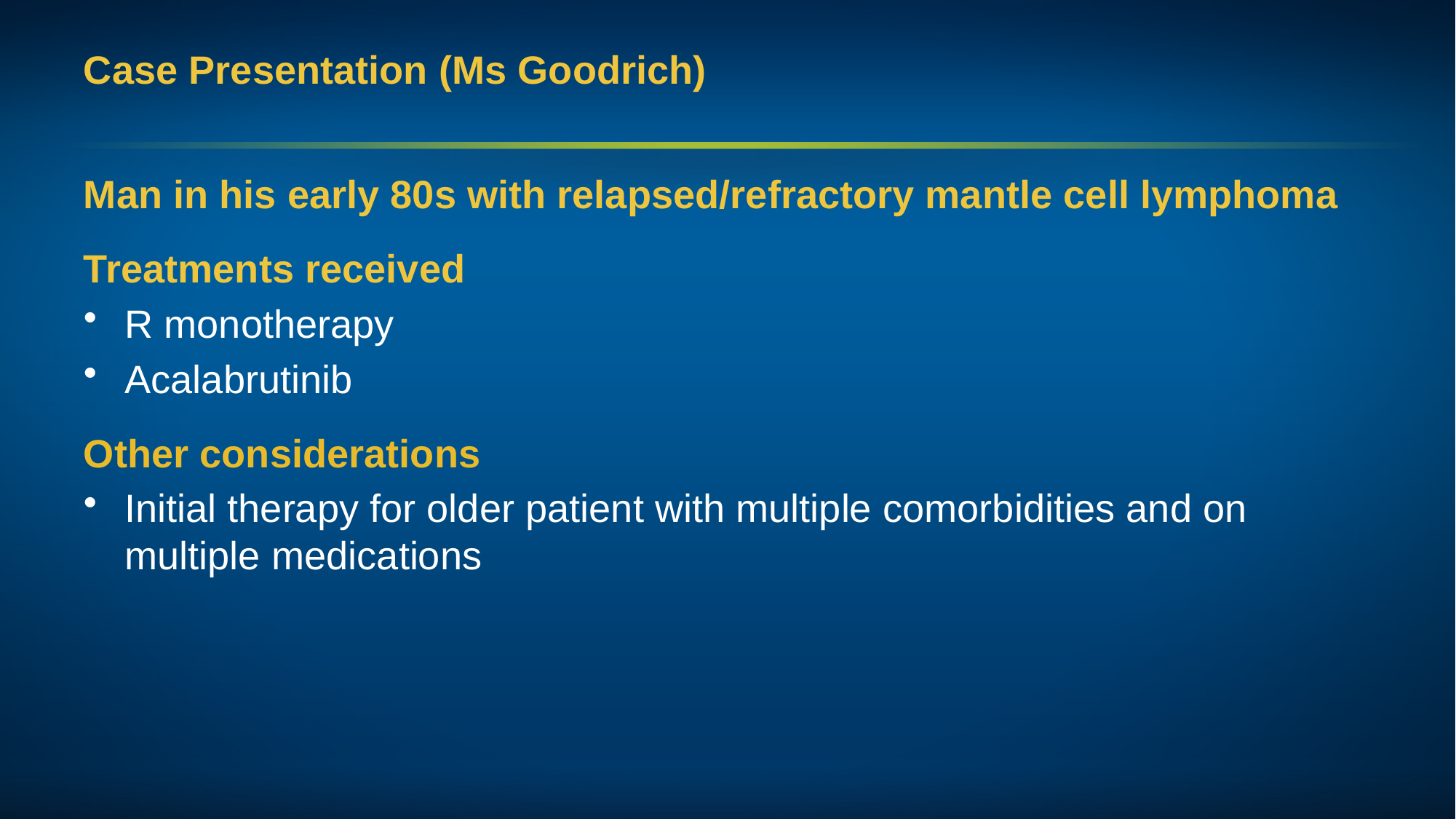

# Case Presentation (Ms Goodrich)
Man in his early 80s with relapsed/refractory mantle cell lymphoma
Treatments received
R monotherapy
Acalabrutinib
Other considerations
Initial therapy for older patient with multiple comorbidities and on multiple medications